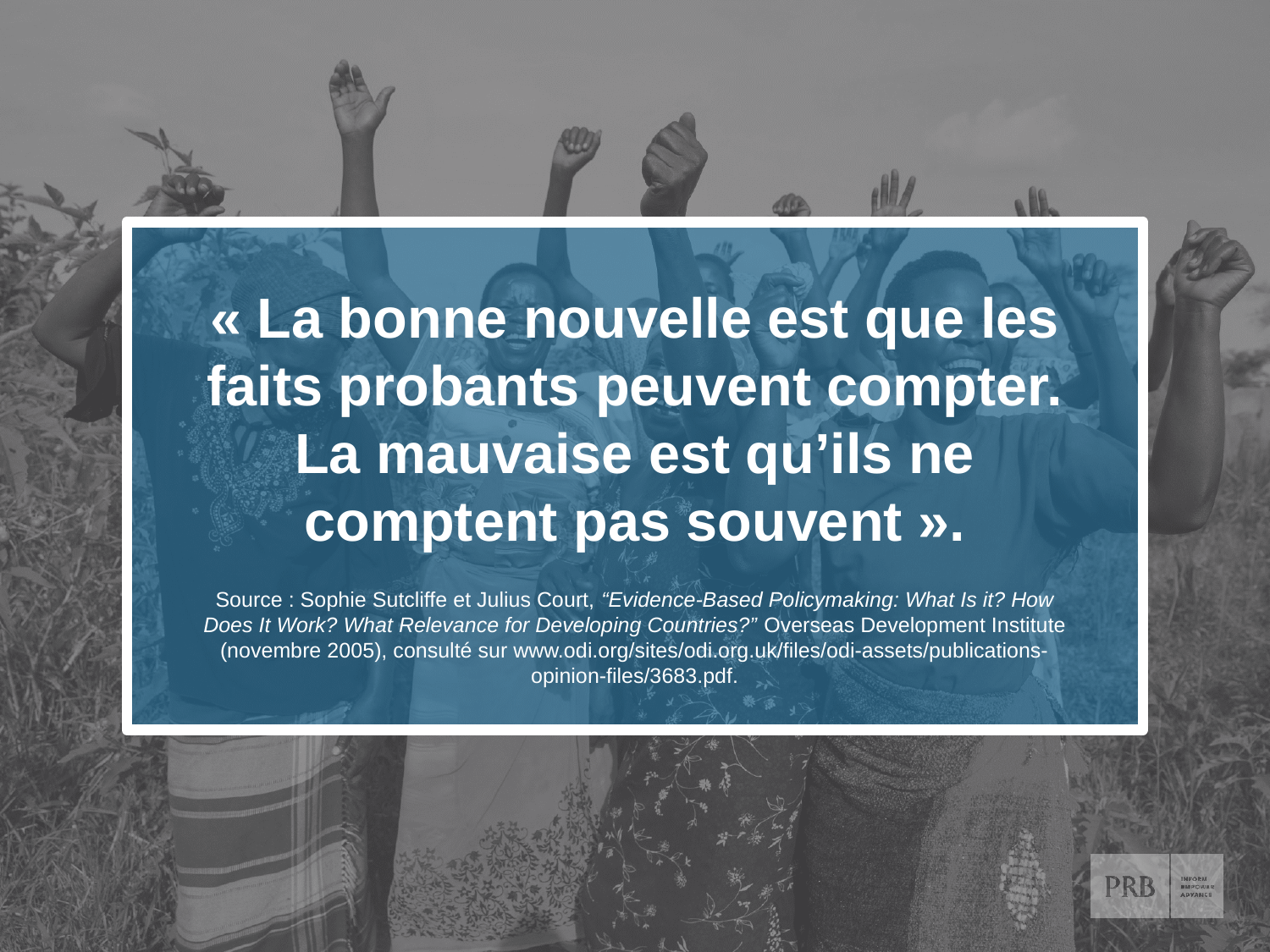

« La bonne nouvelle est que les faits probants peuvent compter. La mauvaise est qu’ils ne comptent pas souvent ».

Source : Sophie Sutcliffe et Julius Court, “Evidence-Based Policymaking: What Is it? How Does It Work? What Relevance for Developing Countries?” Overseas Development Institute (novembre 2005), consulté sur www.odi.org/sites/odi.org.uk/files/odi-assets/publications-opinion-files/3683.pdf.